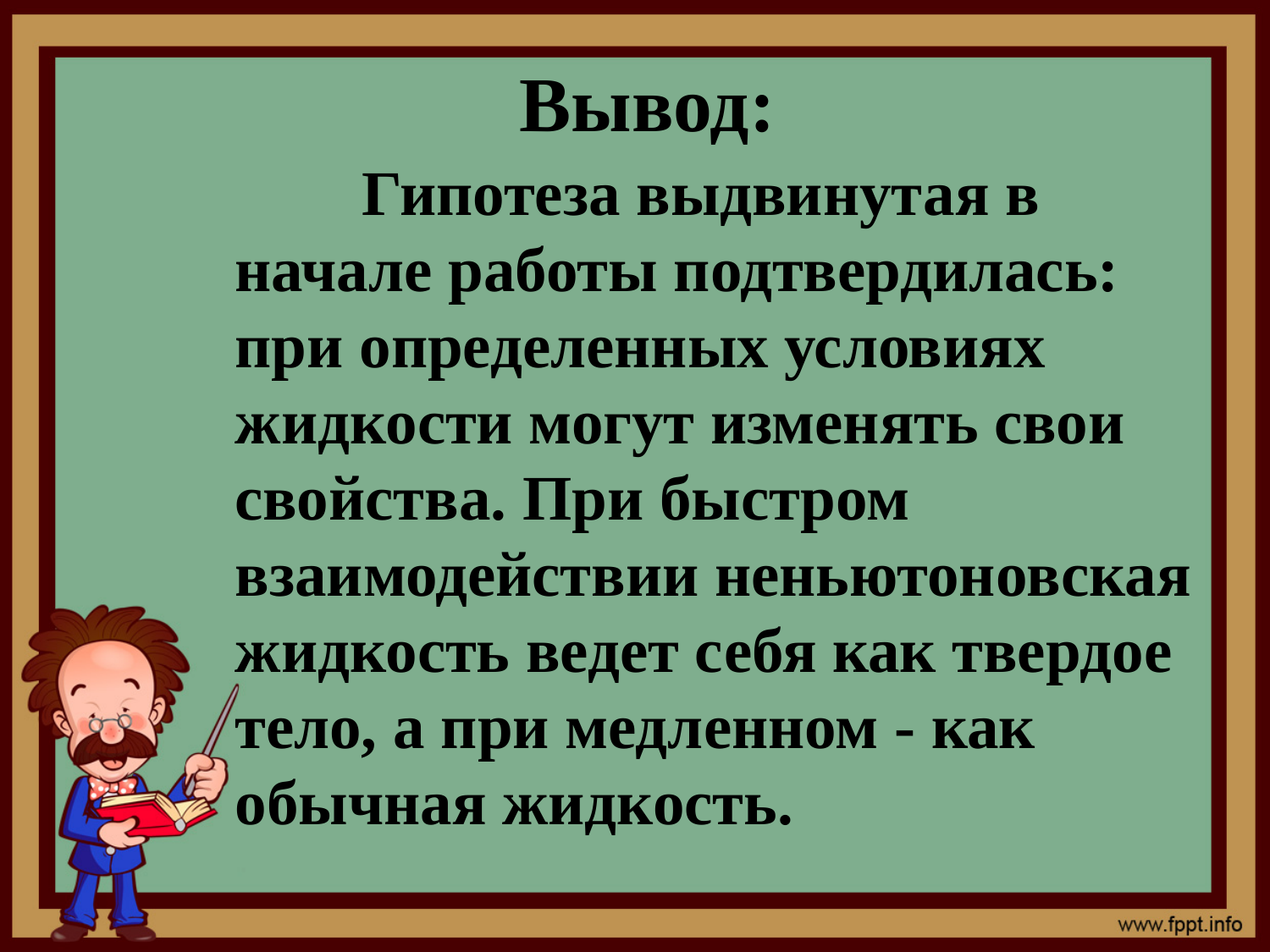

Вывод:
		Гипотеза выдвинутая в начале работы подтвердилась: при определенных условиях жидкости могут изменять свои свойства. При быстром взаимодействии неньютоновская жидкость ведет себя как твердое тело, а при медленном - как обычная жидкость.